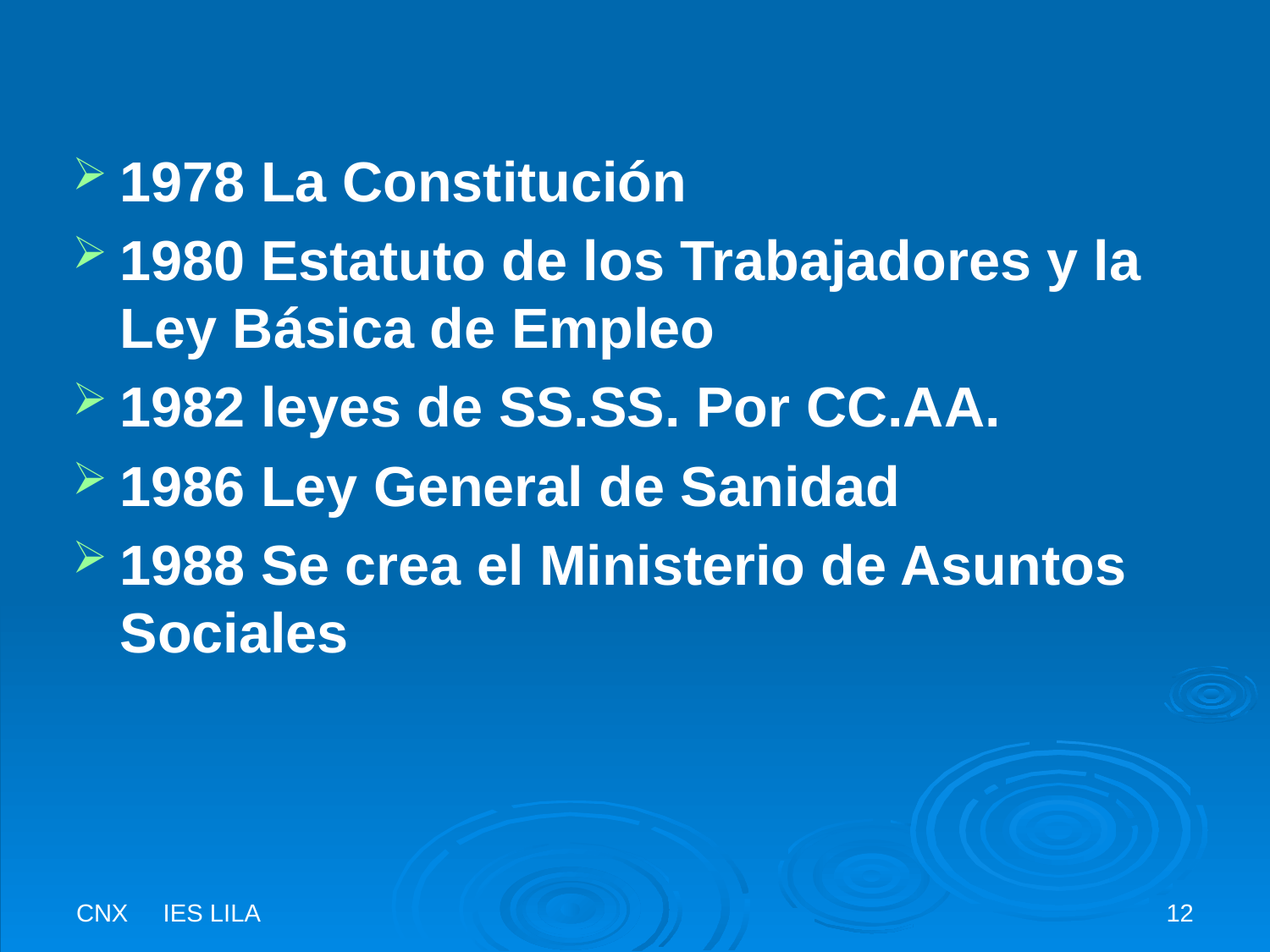

1978 La Constitución
1980 Estatuto de los Trabajadores y la Ley Básica de Empleo
1982 leyes de SS.SS. Por CC.AA.
1986 Ley General de Sanidad
1988 Se crea el Ministerio de Asuntos Sociales

CNX     IES LILA
12